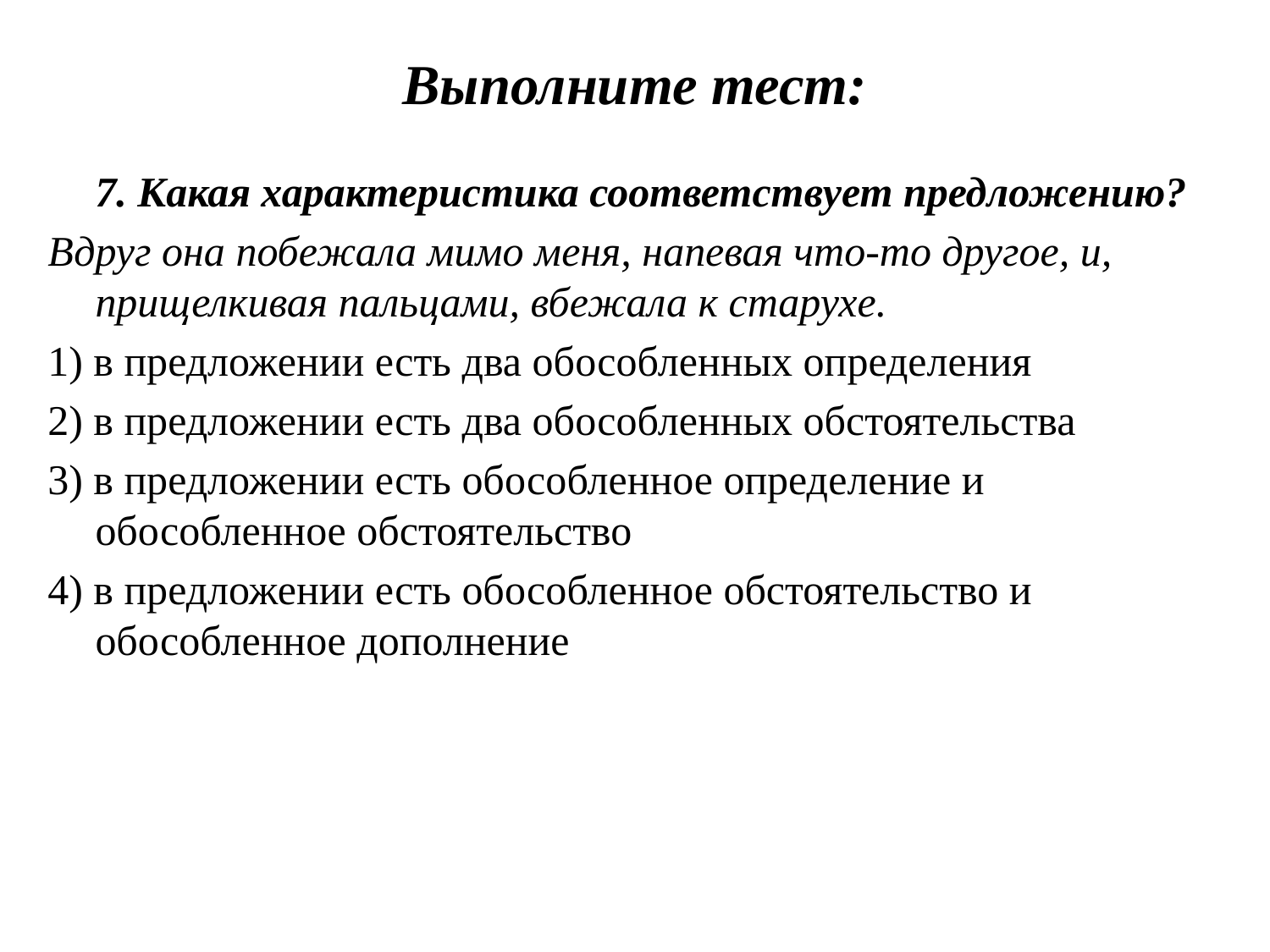

# Выполните тест:
7. Какая характеристика соответствует предложению?
Вдруг она побежала мимо меня, напевая что-то другое, и, прищелкивая пальцами, вбежала к старухе.
1) в предложении есть два обособленных определения
2) в предложении есть два обособленных обстоятельства
3) в предложении есть обособленное определение и обособленное обстоятельство
4) в предложении есть обособленное обстоятельство и обособленное дополнение